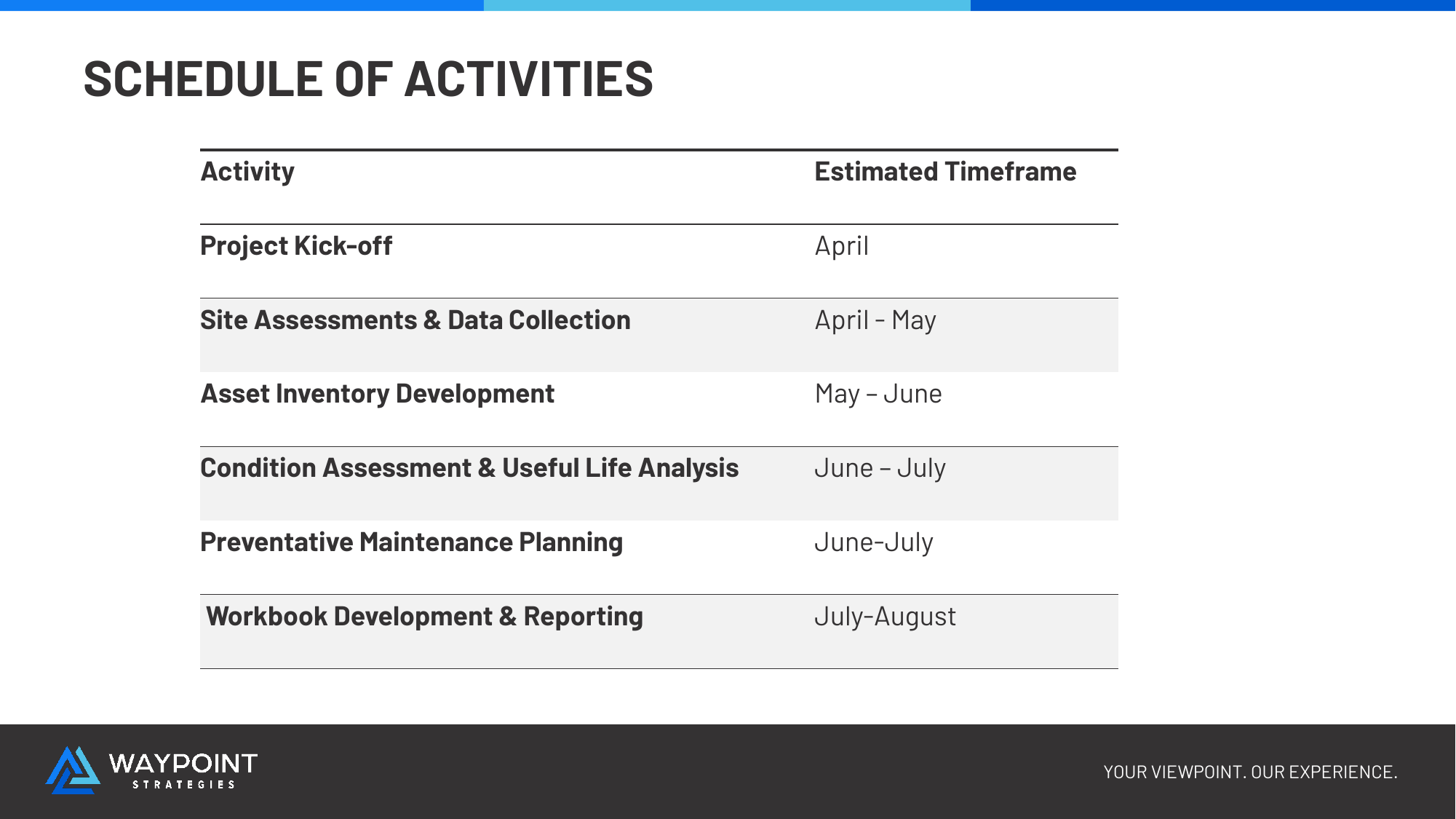

# Schedule of Activities
| Activity | Estimated Timeframe |
| --- | --- |
| Project Kick-off | April |
| Site Assessments & Data Collection | April - May |
| Asset Inventory Development | May – June |
| Condition Assessment & Useful Life Analysis | June – July |
| Preventative Maintenance Planning | June-July |
| Workbook Development & Reporting | July-August |